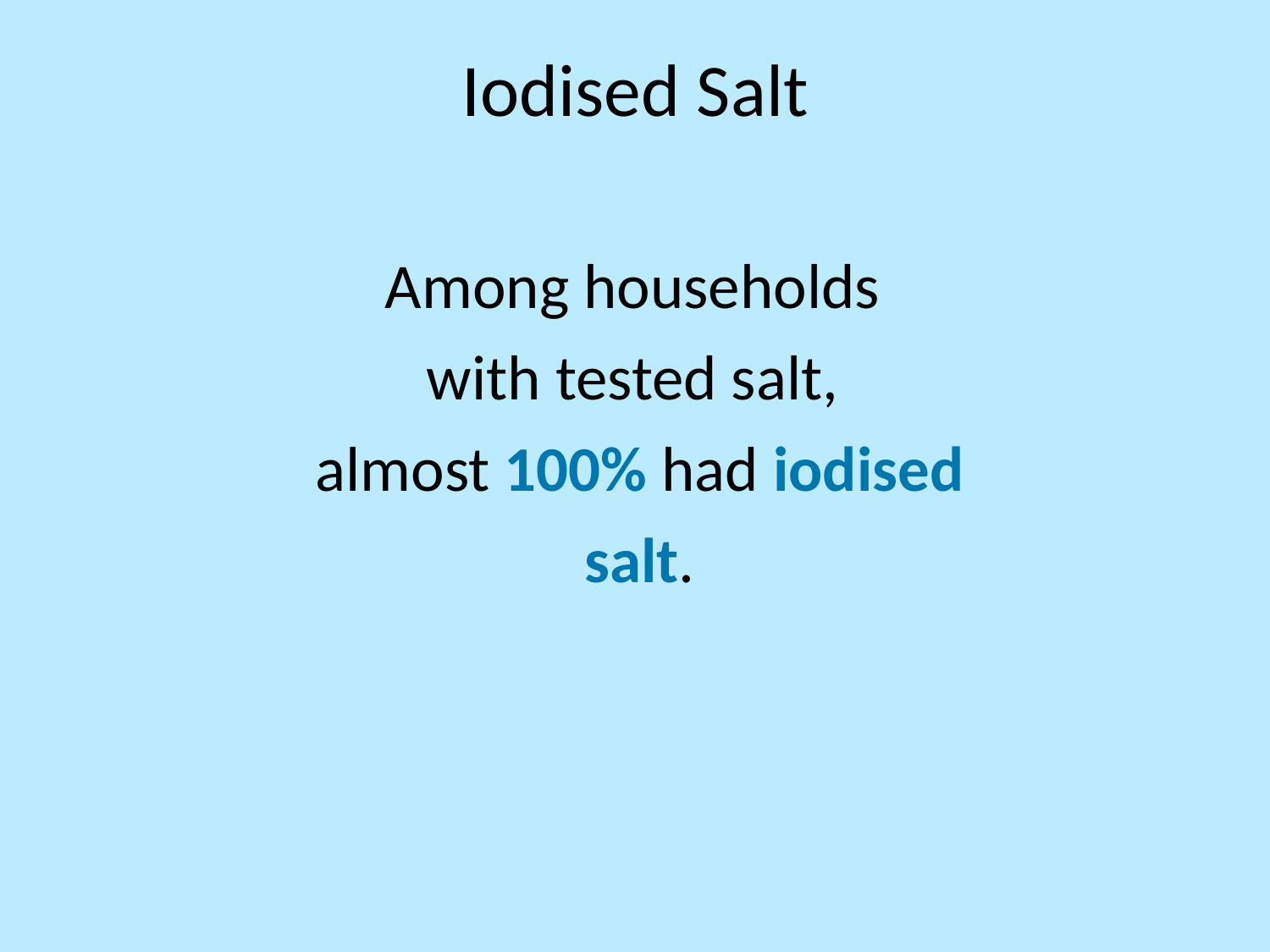

# Iodised Salt
Among households
with tested salt,
almost 100% had iodised salt.